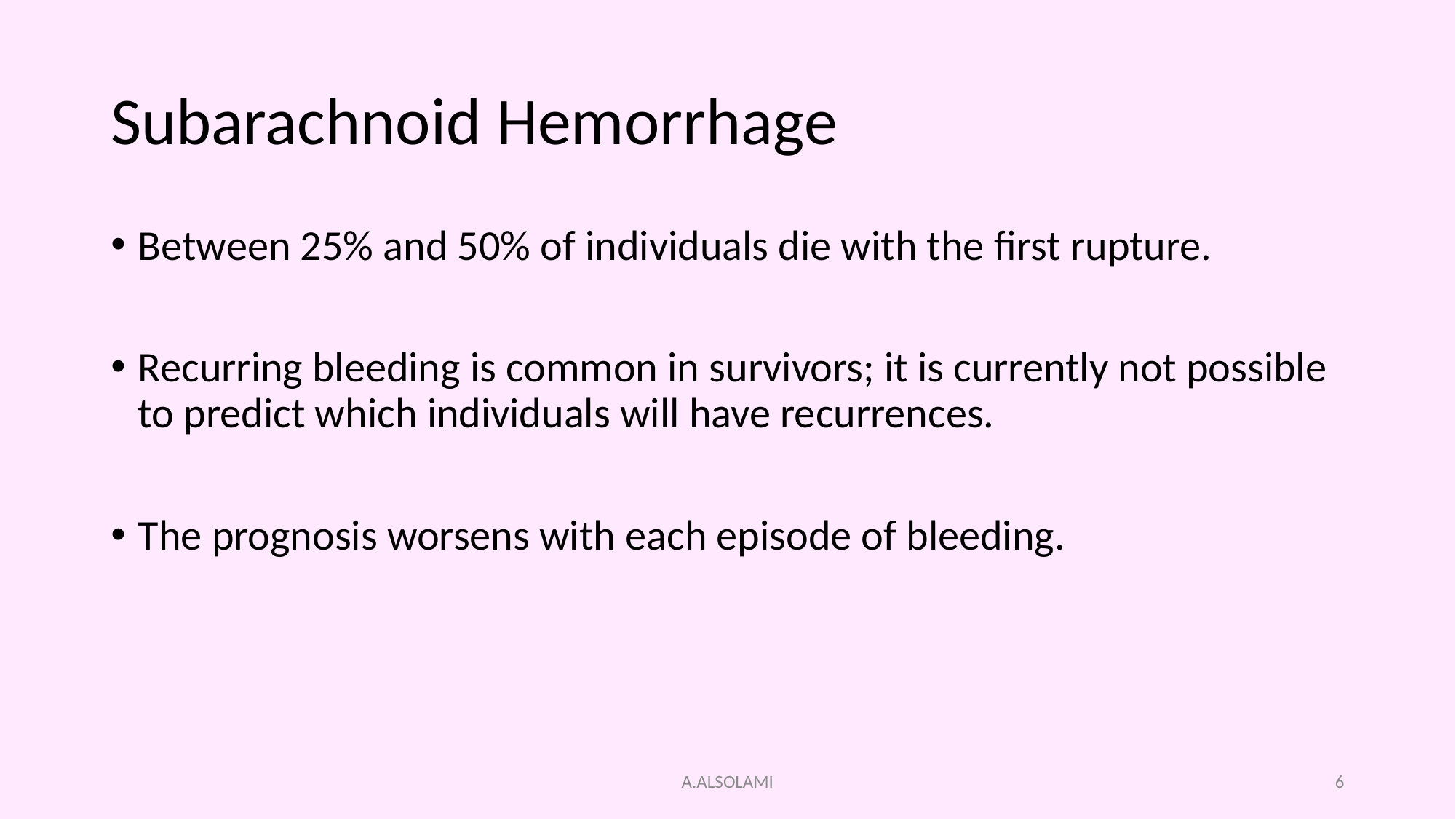

# Subarachnoid Hemorrhage
Between 25% and 50% of individuals die with the first rupture.

Recurring bleeding is common in survivors; it is currently not possible to predict which individuals will have recurrences.

The prognosis worsens with each episode of bleeding.
A.ALSOLAMI
6